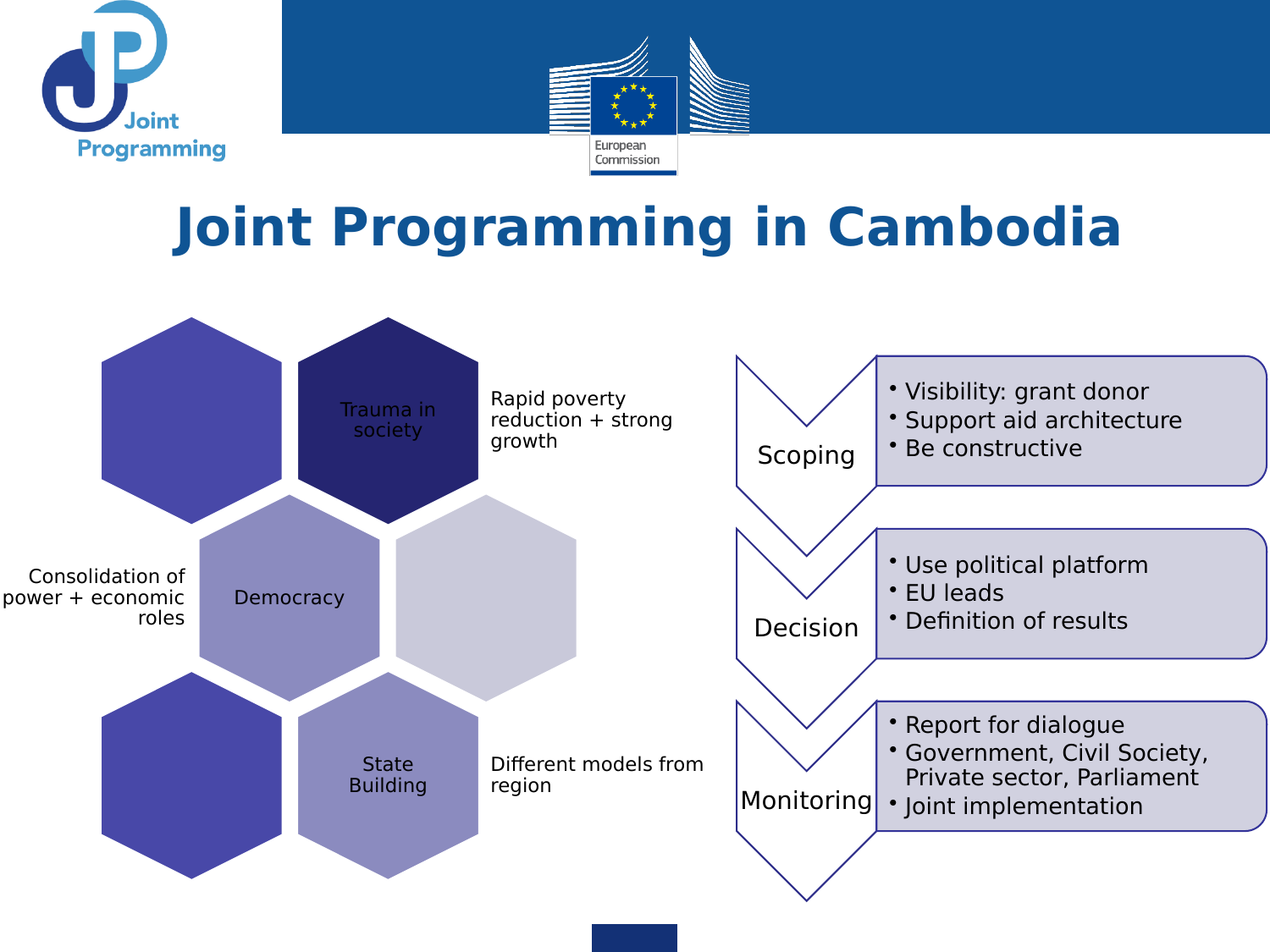

# Joint Programming in Cambodia
Trauma in society
Rapid poverty reduction + strong growth

Democracy
Consolidation of power + economic roles

State Building
Different models from region

Scoping
Visibility: grant donor
Support aid architecture
Be constructive
Decision
Use political platform
EU leads
Definition of results
Monitoring
Report for dialogue
Government, Civil Society, Private sector, Parliament
Joint implementation